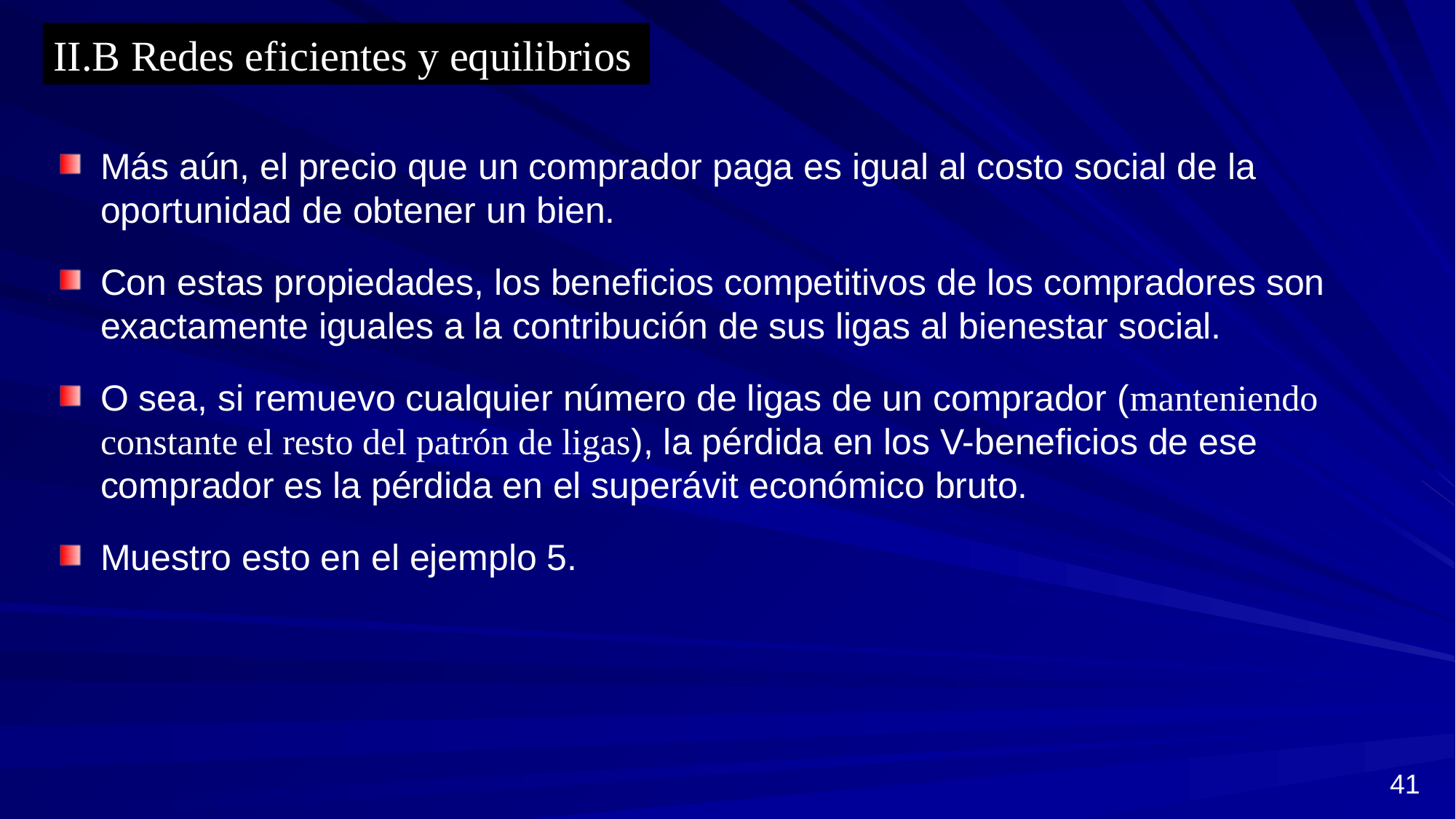

II.B Redes eficientes y equilibrios
Más aún, el precio que un comprador paga es igual al costo social de la oportunidad de obtener un bien.

Con estas propiedades, los beneficios competitivos de los compradores son exactamente iguales a la contribución de sus ligas al bienestar social.

O sea, si remuevo cualquier número de ligas de un comprador (manteniendo constante el resto del patrón de ligas), la pérdida en los V-beneficios de ese comprador es la pérdida en el superávit económico bruto.

Muestro esto en el ejemplo 5.
41